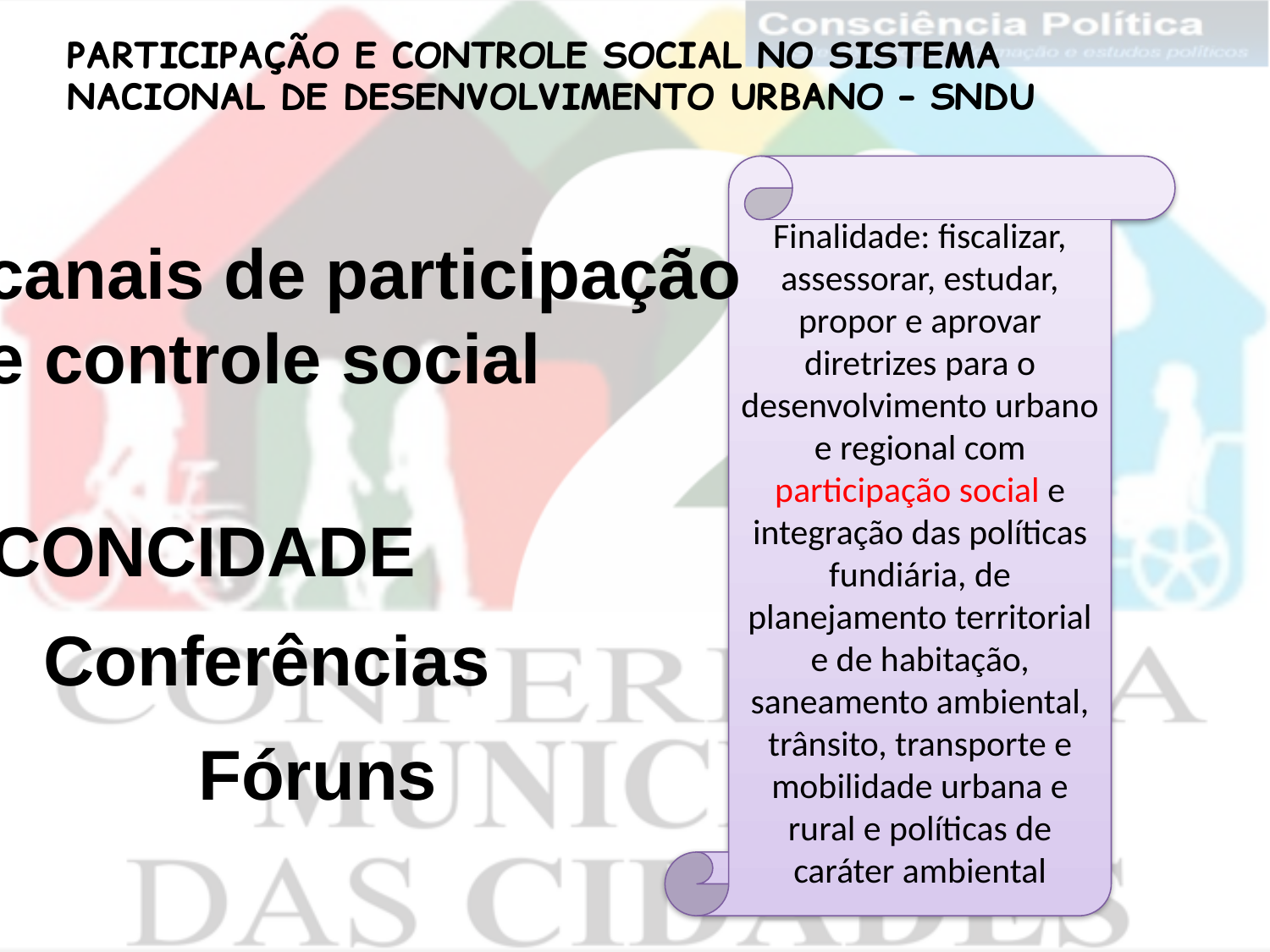

PARTICIPAÇÃO E CONTROLE SOCIAL NO SISTEMA NACIONAL DE DESENVOLVIMENTO URBANO – SNDU
Finalidade: fiscalizar, assessorar, estudar, propor e aprovar diretrizes para o desenvolvimento urbano e regional com participação social e integração das políticas fundiária, de planejamento territorial e de habitação, saneamento ambiental, trânsito, transporte e mobilidade urbana e rural e políticas de caráter ambiental
canais de participação
e controle social
CONCIDADE
Conferências
Fóruns